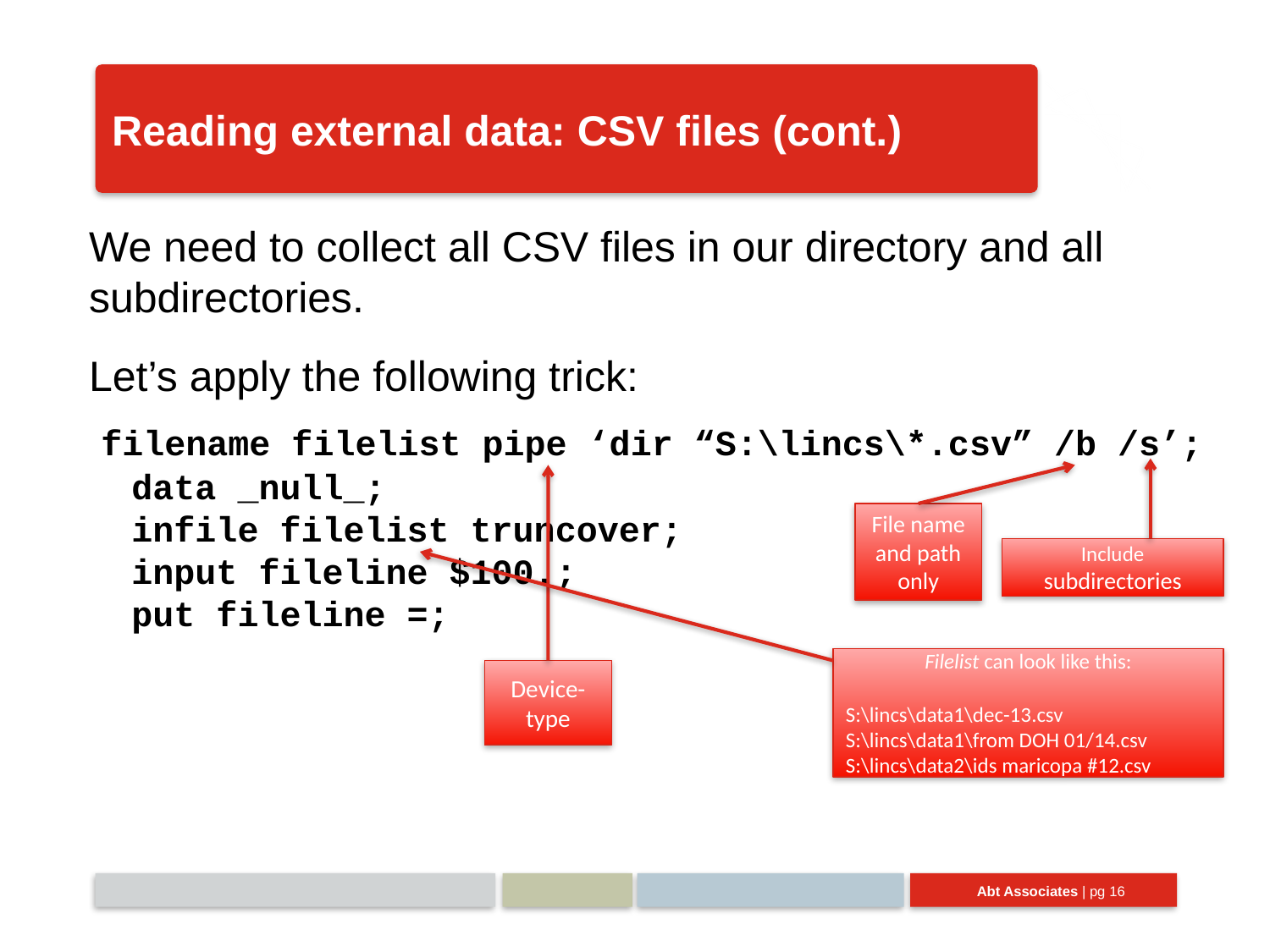

# Reading external data: CSV files (cont.)
We need to collect all CSV files in our directory and all subdirectories.
Let’s apply the following trick:
 filename filelist pipe ‘dir “S:\lincs\*.csv” /b /s’;
  data _null_;
  infile filelist truncover;
  input fileline $100.;
  put fileline =;

File name and path only
Include subdirectories
Filelist can look like this:

S:\lincs\data1\dec-13.csv
S:\lincs\data1\from DOH 01/14.csv
S:\lincs\data2\ids maricopa #12.csv
Device-type